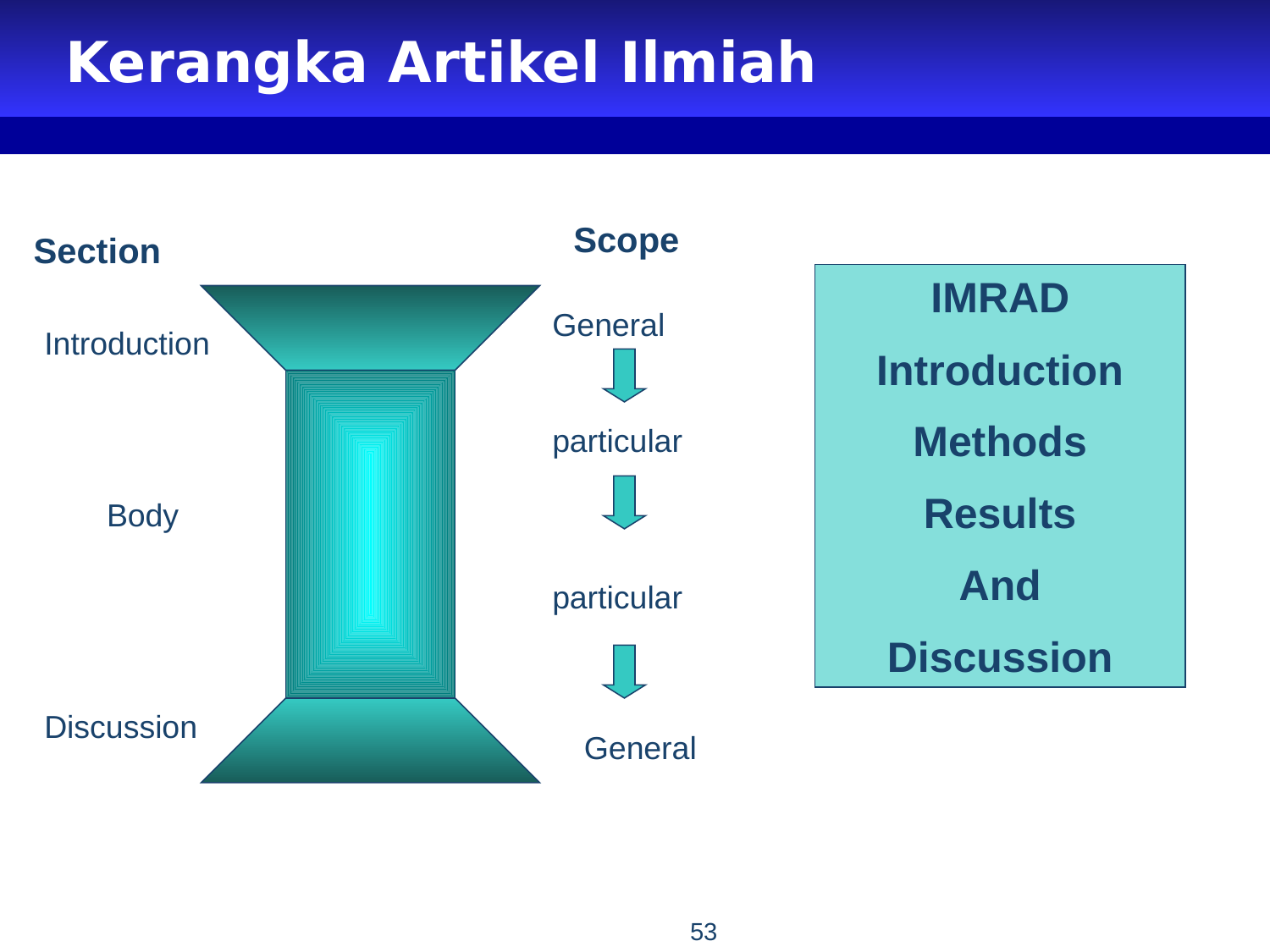

# Kerangka Artikel Ilmiah
Scope
Section

Introduction
Body
Discussion
IMRAD
Introduction
Methods
Results
And
Discussion

General

particular

particular

General
53